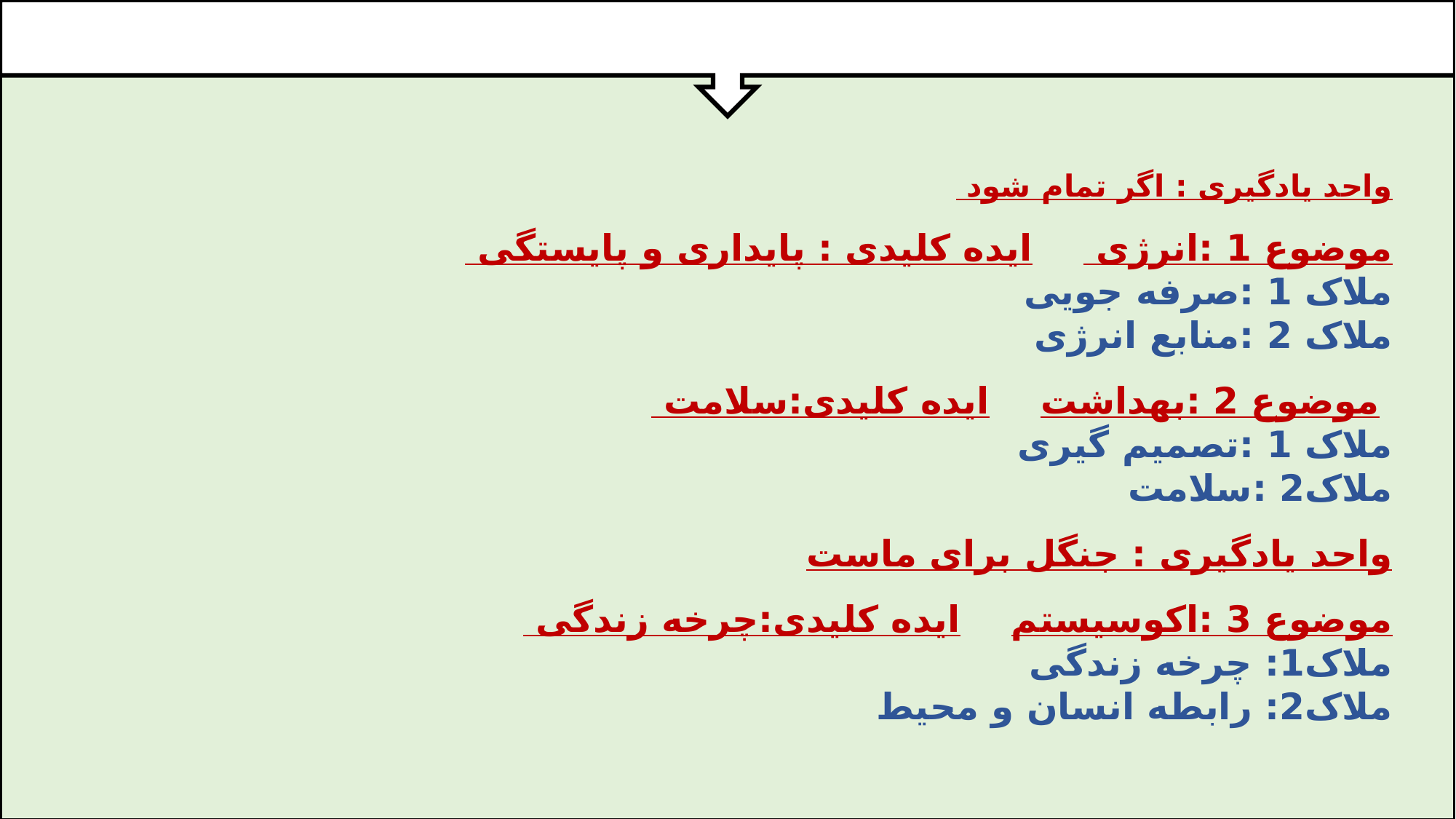

واحد یادگیری : اگر تمام شود
موضوع 1 :انرژی     ایده کلیدی : پایداری و پایستگی
ملاک 1 :صرفه جویی
ملاک 2 :منابع انرژی
 موضوع 2 :بهداشت    ایده کلیدی:سلامت
ملاک 1 :تصمیم گیری
ملاک2 :سلامت
واحد یادگیری : جنگل برای ماست
موضوع 3 :اکوسیستم    ایده کلیدی:چرخه زندگی
ملاک1: چرخه زندگی
ملاک2: رابطه انسان و محیط